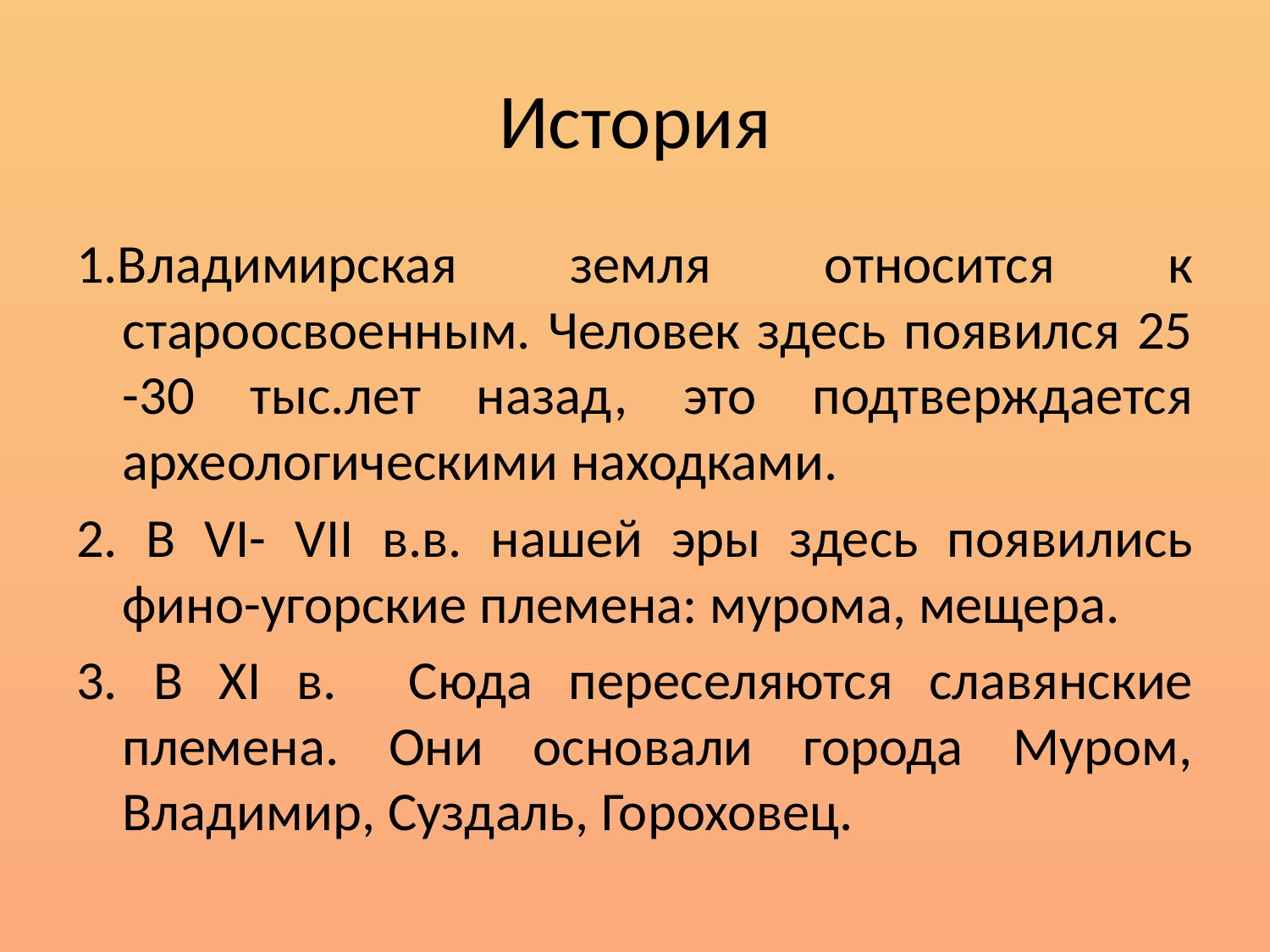

# История
1.Владимирская земля относится к староосвоенным. Человек здесь появился 25 -30 тыс.лет назад, это подтверждается археологическими находками.
2. В VI- VII в.в. нашей эры здесь появились фино-угорские племена: мурома, мещера.
3. В XI в.  Сюда переселяются славянские племена. Они основали города Муром, Владимир, Суздаль, Гороховец.